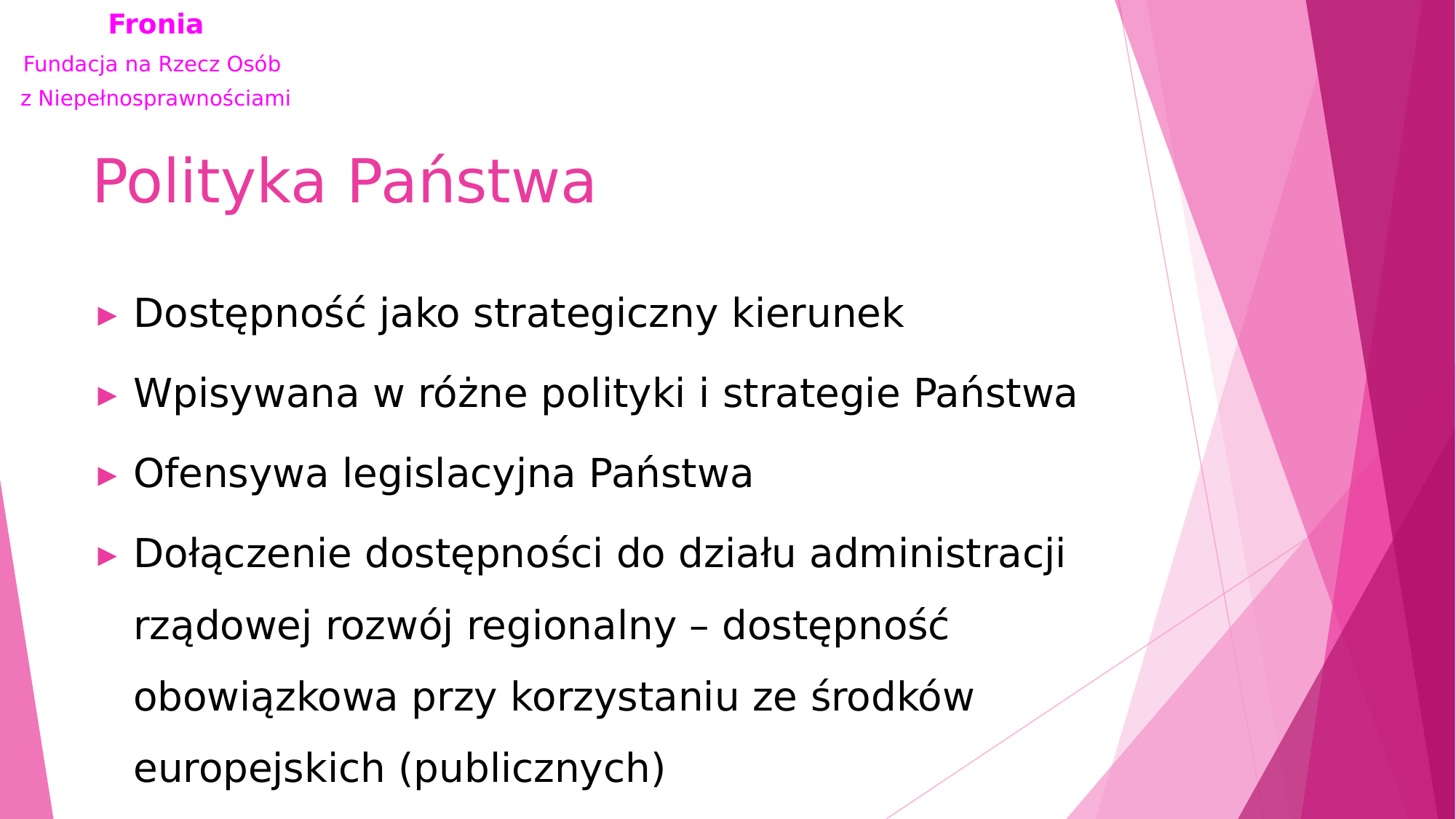

# Polityka Państwa
Dostępność jako strategiczny kierunek
Wpisywana w różne polityki i strategie Państwa
Ofensywa legislacyjna Państwa
Dołączenie dostępności do działu administracji rządowej rozwój regionalny – dostępność obowiązkowa przy korzystaniu ze środków europejskich (publicznych)